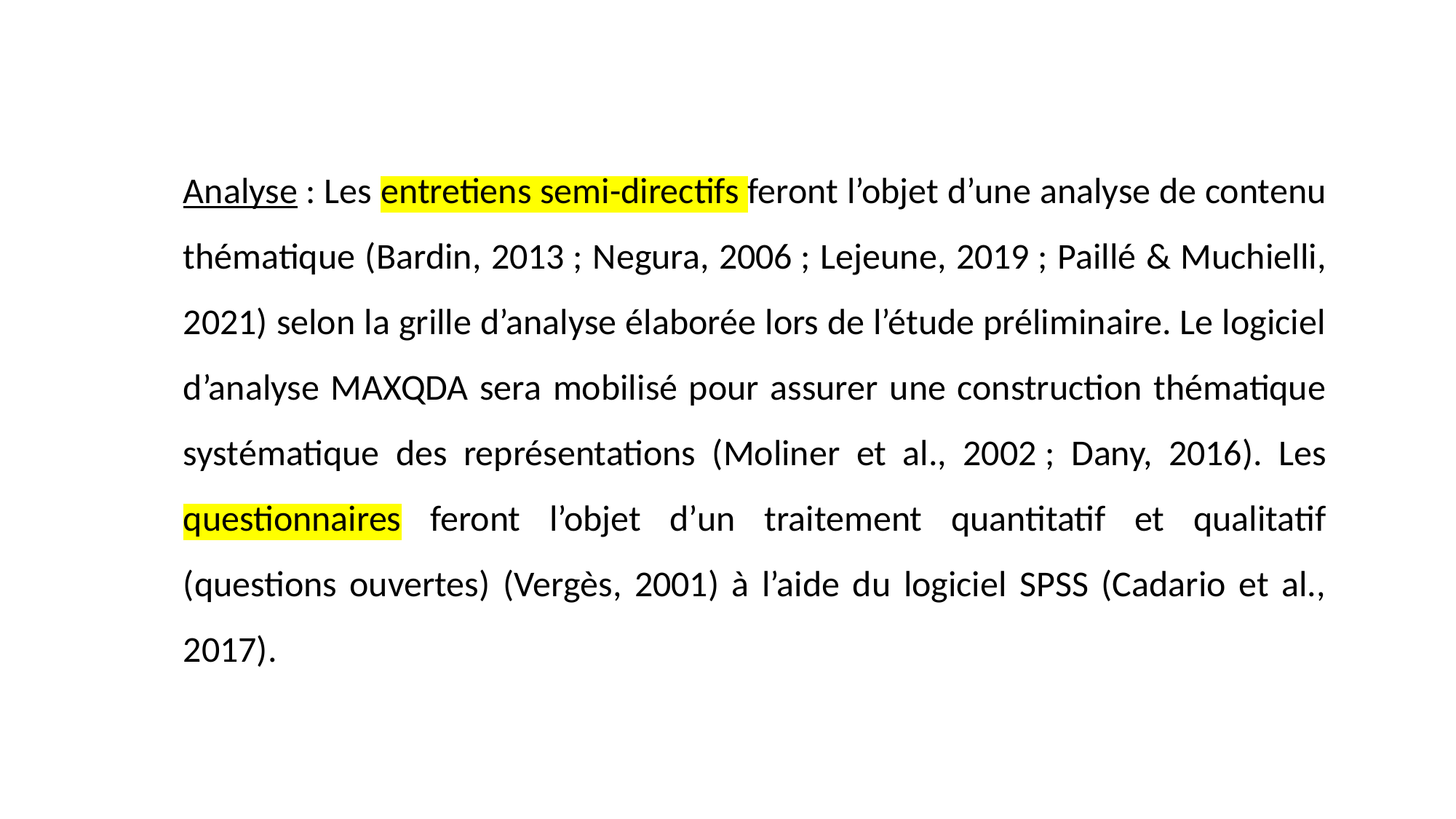

Analyse : Les entretiens semi-directifs feront l’objet d’une analyse de contenu thématique (Bardin, 2013 ; Negura, 2006 ; Lejeune, 2019 ; Paillé & Muchielli, 2021) selon la grille d’analyse élaborée lors de l’étude préliminaire. Le logiciel d’analyse MAXQDA sera mobilisé pour assurer une construction thématique systématique des représentations (Moliner et al., 2002 ; Dany, 2016). Les questionnaires feront l’objet d’un traitement quantitatif et qualitatif (questions ouvertes) (Vergès, 2001) à l’aide du logiciel SPSS (Cadario et al., 2017).